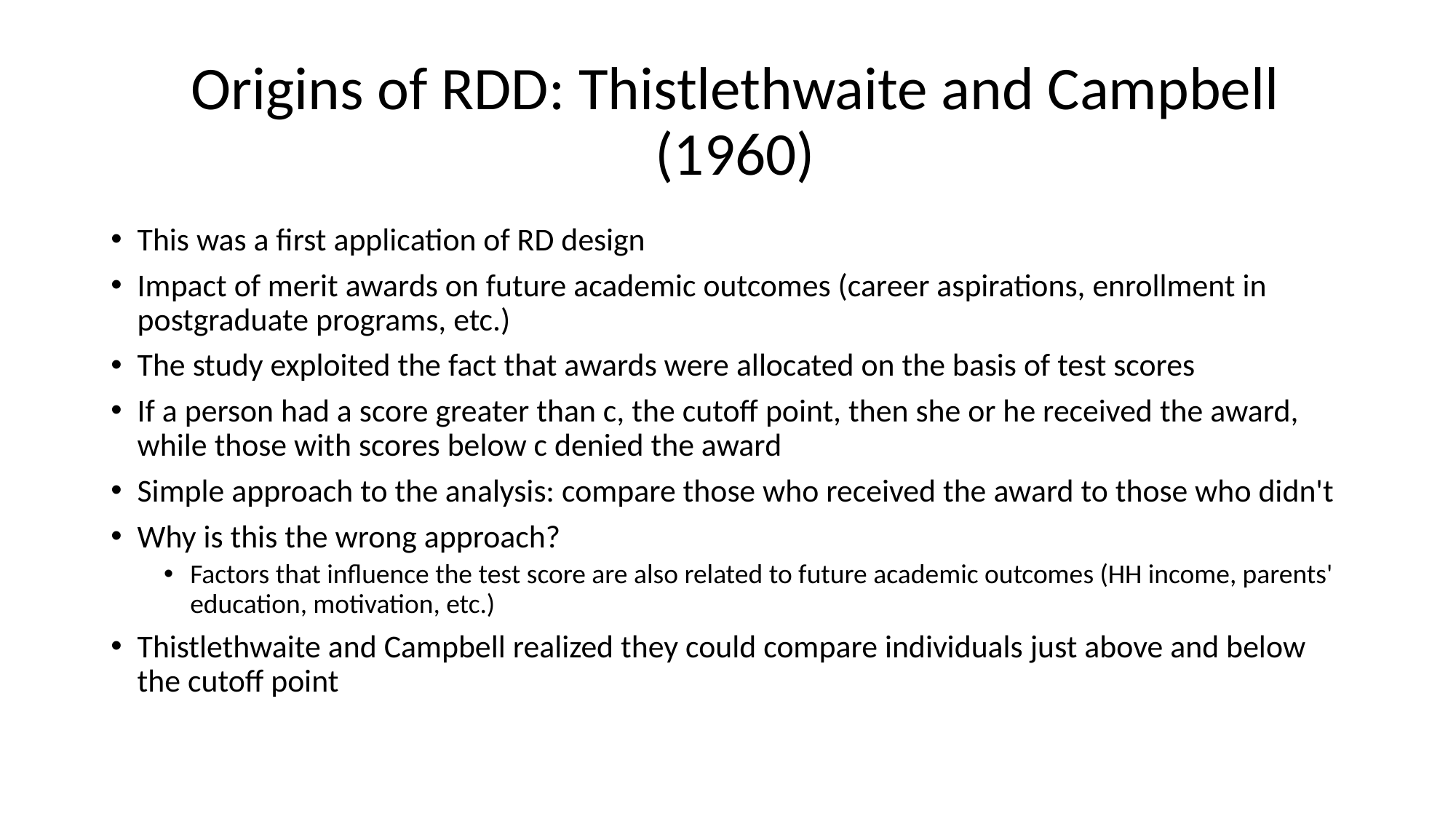

# Origins of RDD: Thistlethwaite and Campbell (1960)
This was a first application of RD design
Impact of merit awards on future academic outcomes (career aspirations, enrollment in postgraduate programs, etc.)
The study exploited the fact that awards were allocated on the basis of test scores
If a person had a score greater than c, the cutoff point, then she or he received the award, while those with scores below c denied the award
Simple approach to the analysis: compare those who received the award to those who didn't
Why is this the wrong approach?
Factors that influence the test score are also related to future academic outcomes (HH income, parents' education, motivation, etc.)
Thistlethwaite and Campbell realized they could compare individuals just above and below the cutoff point